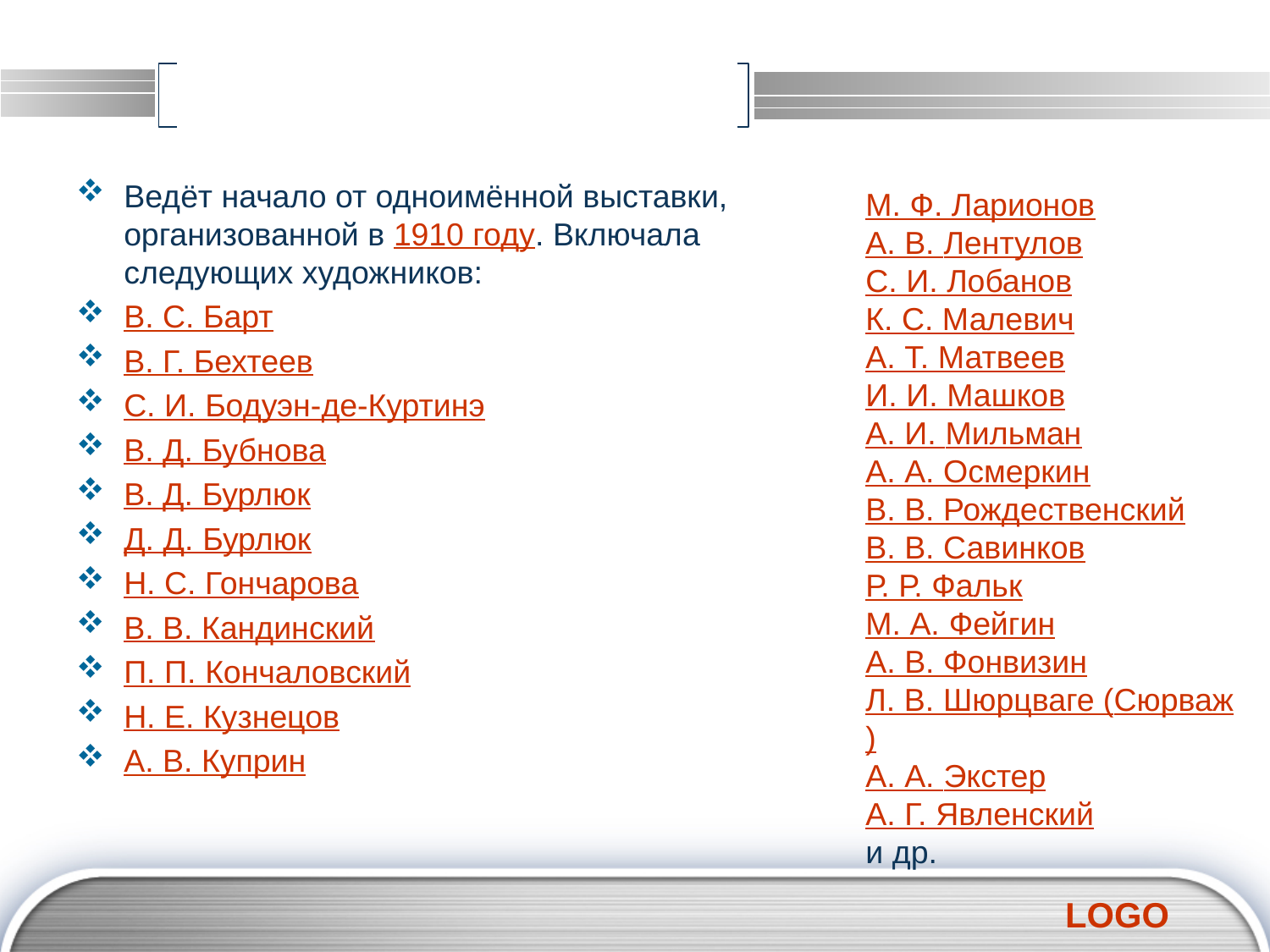

#
Ведёт начало от одноимённой выставки, организованной в 1910 году. Включала следующих художников:
В. С. Барт
В. Г. Бехтеев
С. И. Бодуэн-де-Куртинэ
В. Д. Бубнова
В. Д. Бурлюк
Д. Д. Бурлюк
Н. С. Гончарова
В. В. Кандинский
П. П. Кончаловский
Н. Е. Кузнецов
А. В. Куприн

М. Ф. Ларионов
А. В. Лентулов
С. И. Лобанов
К. С. Малевич
А. Т. Матвеев
И. И. Машков
А. И. Мильман
А. А. Осмеркин
В. В. Рождественский
В. В. Савинков
Р. Р. Фальк
М. А. Фейгин
А. В. Фонвизин
Л. В. Шюрцваге (Сюрваж)
А. А. Экстер
А. Г. Явленский
и др.